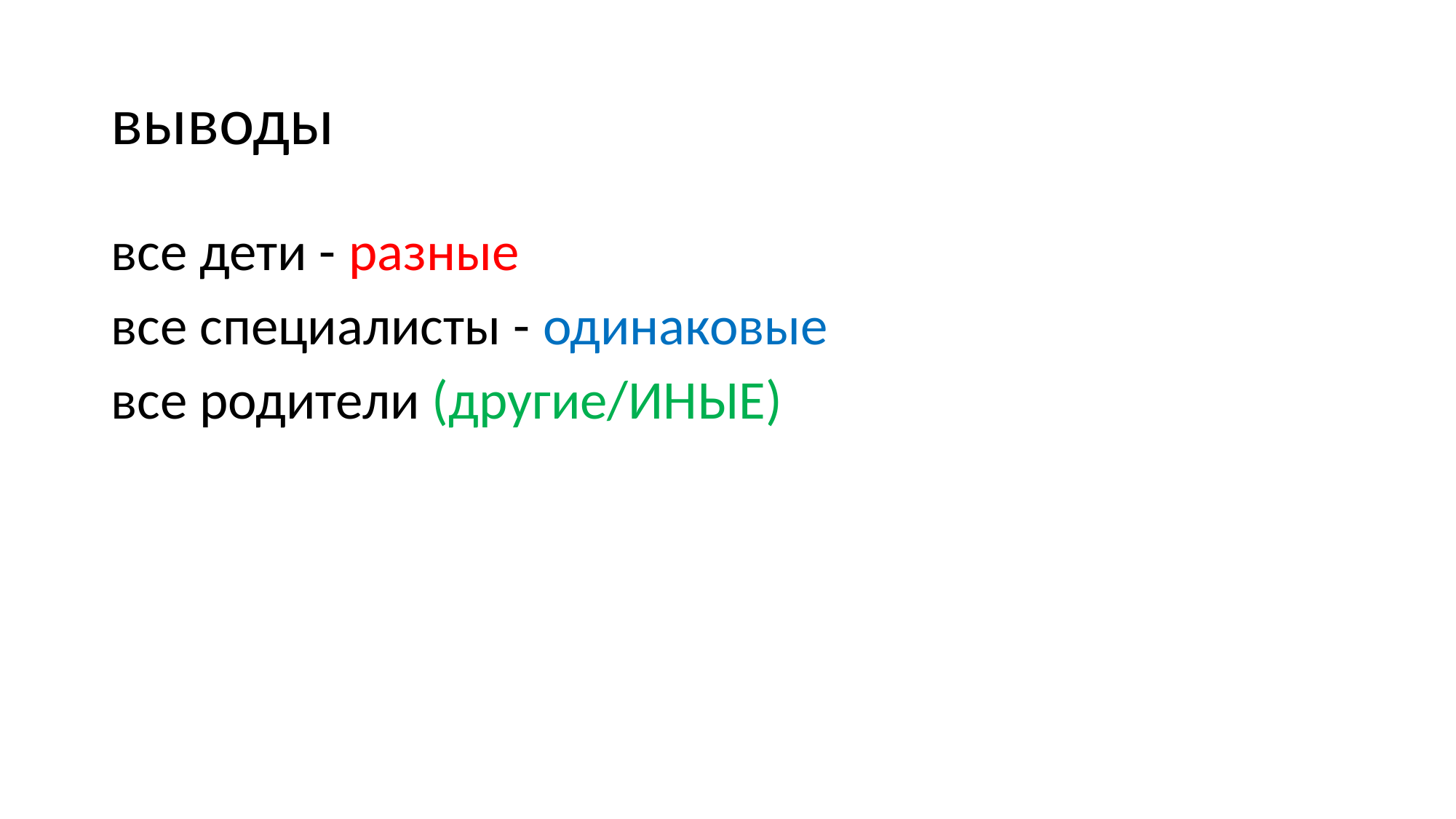

# выводы
все дети - разные
все специалисты - одинаковые
все родители (другие/ИНЫЕ)